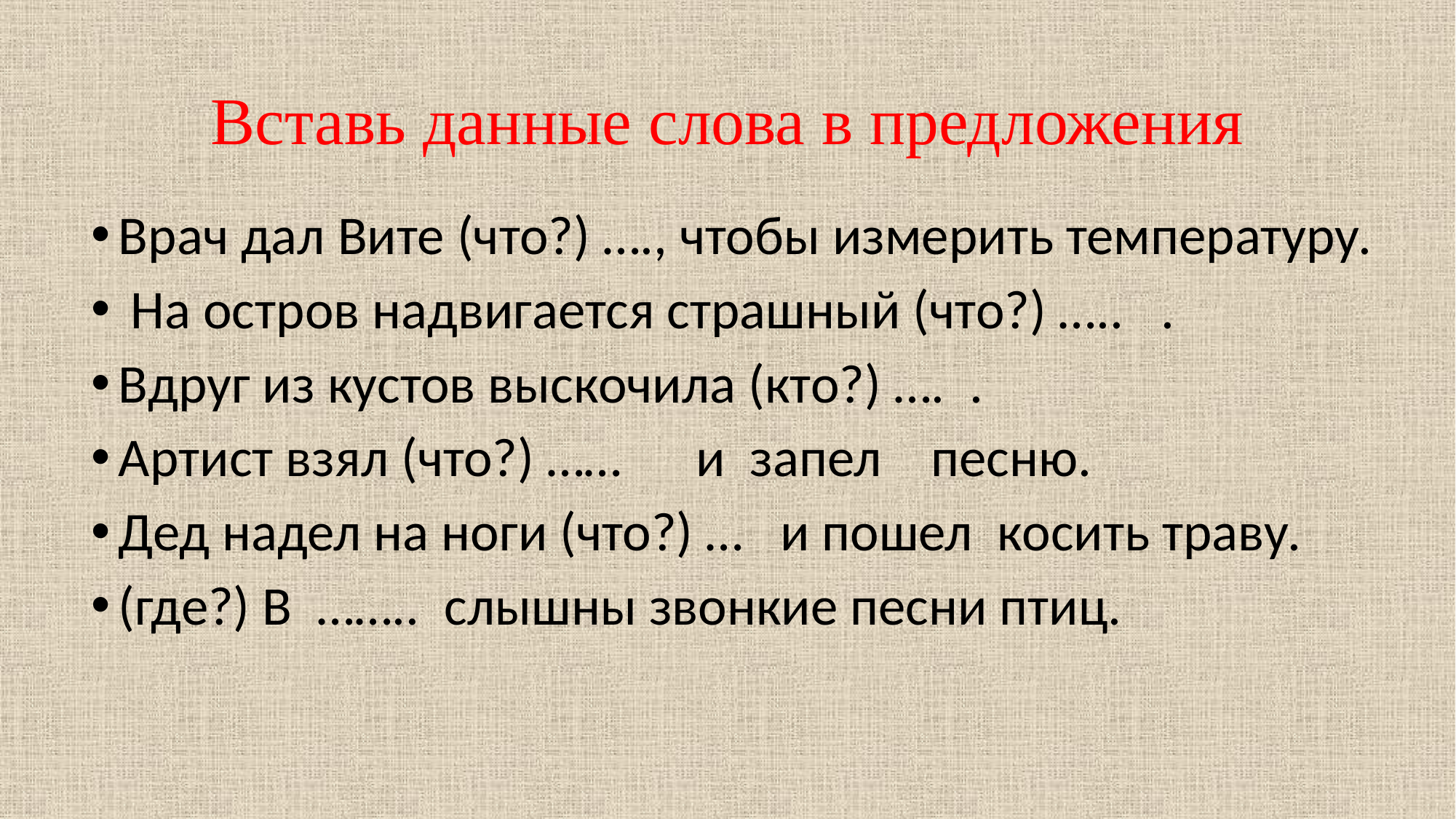

# Вставь данные слова в предложения
Врач дал Вите (что?) …., чтобы измерить температуру.
 На остров надвигается страшный (что?) …..   .
Вдруг из кустов выскочила (кто?) ….  .
Артист взял (что?) ……      и  запел    песню.
Дед надел на ноги (что?) …   и пошел  косить траву.
(где?) В  ……..  слышны звонкие песни птиц.